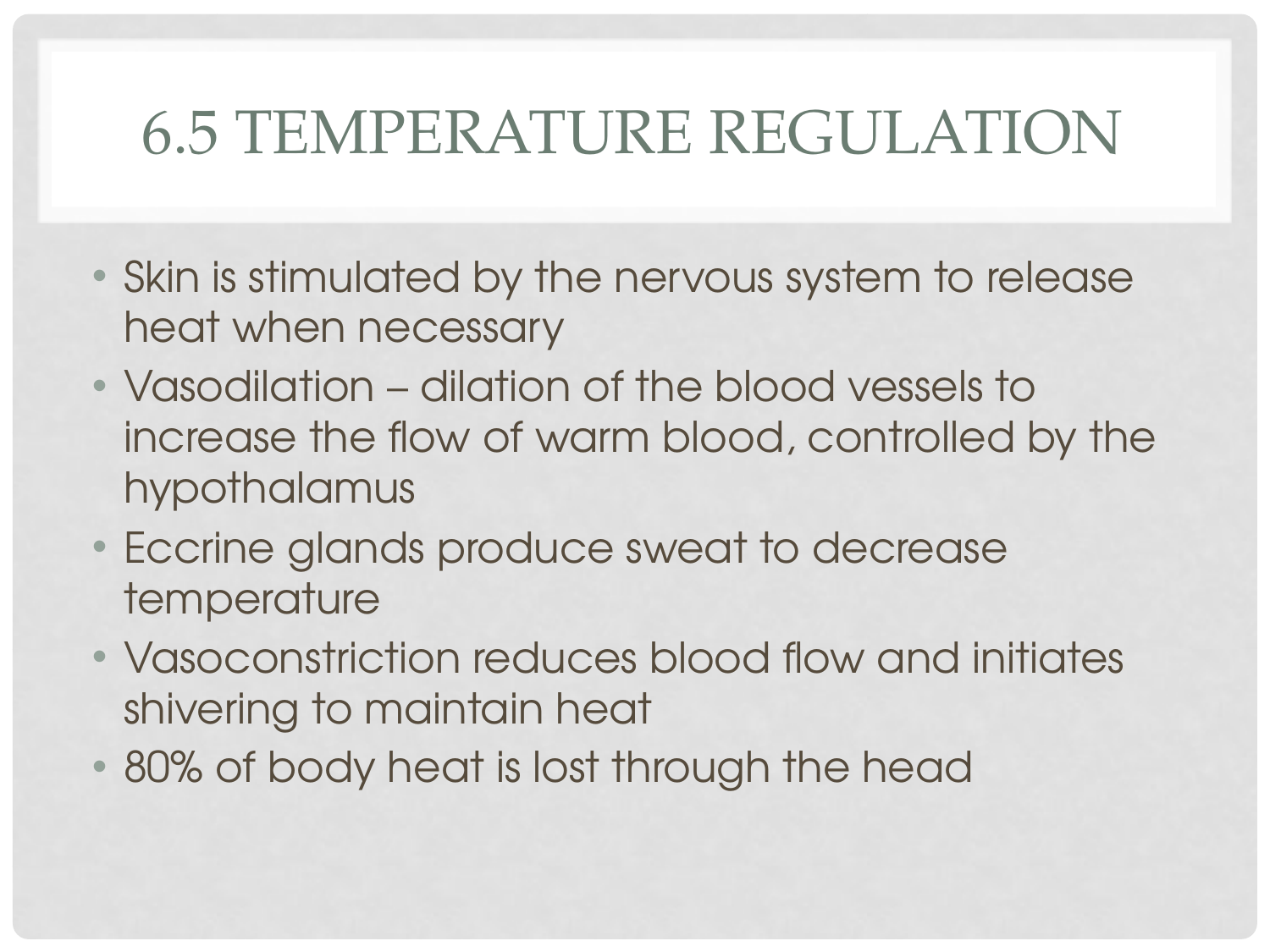

# 6.5 Temperature Regulation
Skin is stimulated by the nervous system to release heat when necessary
Vasodilation – dilation of the blood vessels to increase the flow of warm blood, controlled by the hypothalamus
Eccrine glands produce sweat to decrease temperature
Vasoconstriction reduces blood flow and initiates shivering to maintain heat
80% of body heat is lost through the head